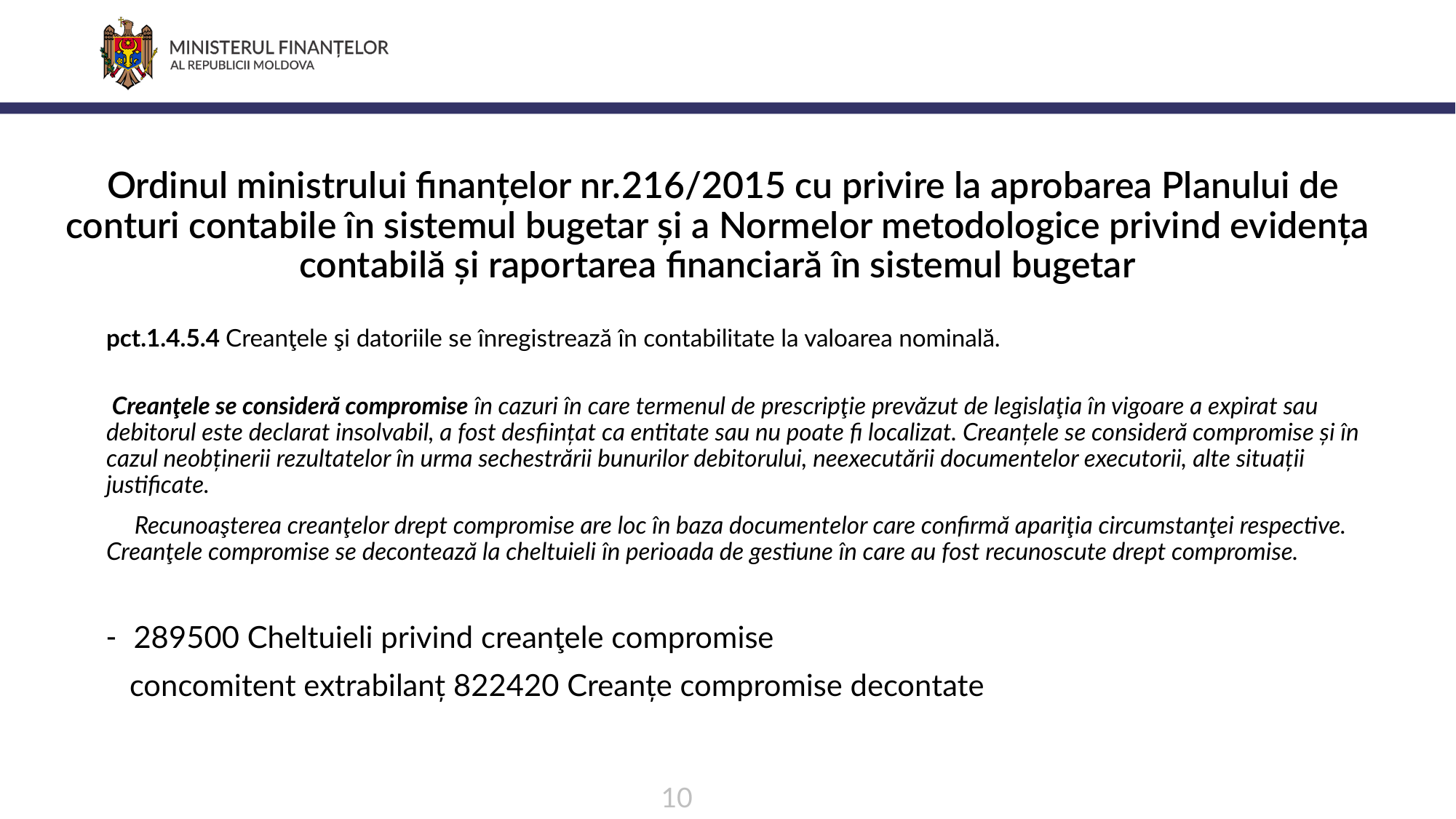

Ordinul ministrului finanțelor nr.216/2015 cu privire la aprobarea Planului de conturi contabile în sistemul bugetar și a Normelor metodologice privind evidența contabilă și raportarea financiară în sistemul bugetar
pct.1.4.5.4 Creanţele şi datoriile se înregistrează în contabilitate la valoarea nominală.
 Creanţele se consideră compromise în cazuri în care termenul de prescripţie prevăzut de legislaţia în vigoare a expirat sau debitorul este declarat insolvabil, a fost desființat ca entitate sau nu poate fi localizat. Creanțele se consideră compromise și în cazul neobținerii rezultatelor în urma sechestrării bunurilor debitorului, neexecutării documentelor executorii, alte situații justificate.
     Recunoaşterea creanţelor drept compromise are loc în baza documentelor care confirmă apariţia circumstanţei respective. Creanţele compromise se decontează la cheltuieli în perioada de gestiune în care au fost recunoscute drept compromise.

289500 Cheltuieli privind creanţele compromise
   concomitent extrabilanț 822420 Creanțe compromise decontate
10